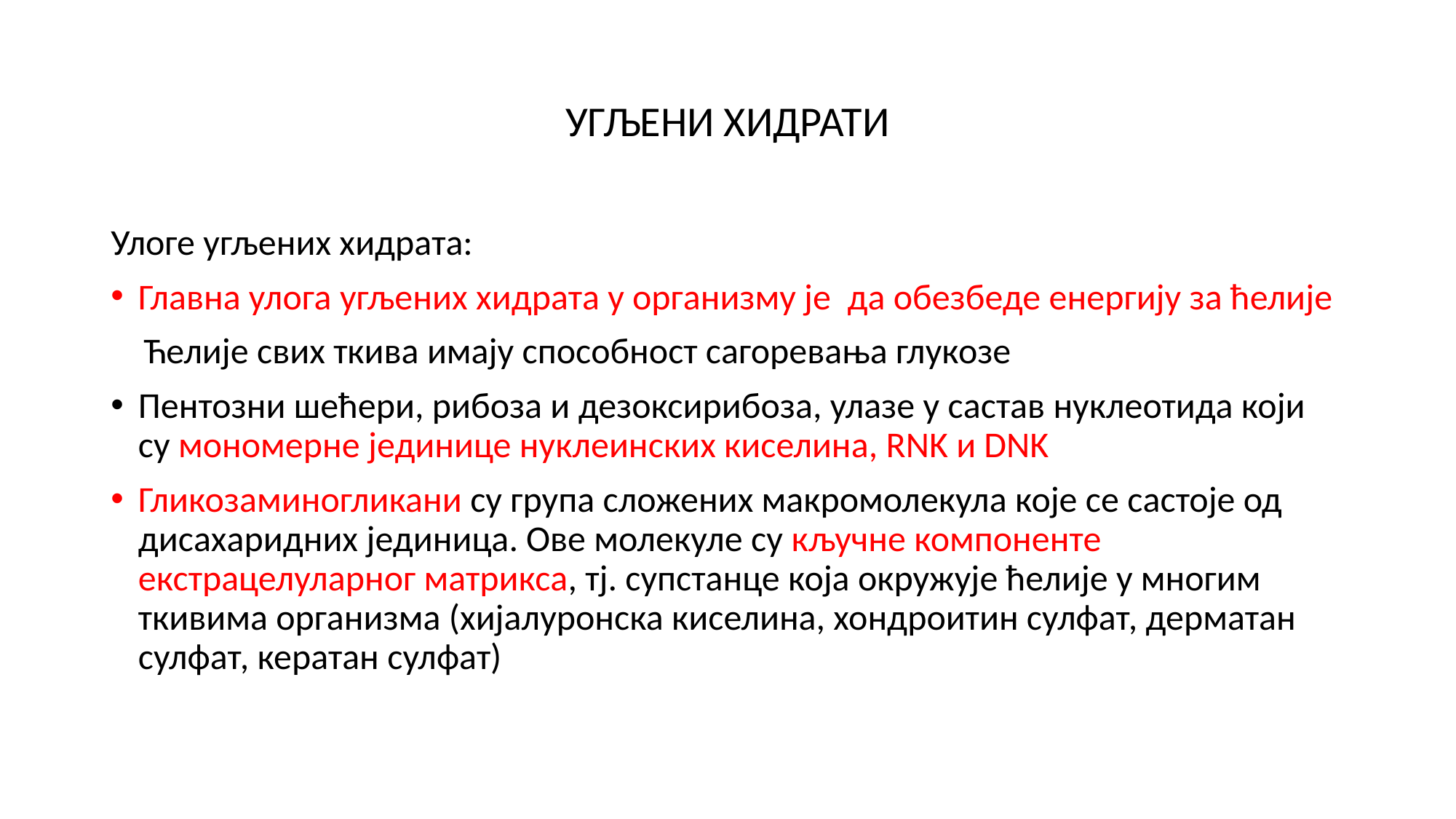

# УГЉЕНИ ХИДРАТИ
Улоге угљених хидрата:
Главна улога угљених хидрата у организму је  да обезбеде енергију за ћелије
    Ћелије свих ткива имају способност сагоревања глукозе
Пентозни шећери, рибоза и дезоксирибоза, улазе у састав нуклеотида који су мономерне јединице нуклеинских киселина, RNK и DNK
Гликозаминогликани су група сложених макромолекула које се састоје од дисахаридних јединица. Ове молекуле су кључне компоненте екстрацелуларног матрикса, тј. супстанце која окружује ћелије у многим ткивима организма (хијалуронска киселина, хондроитин сулфат, дерматан сулфат, кератан сулфат)